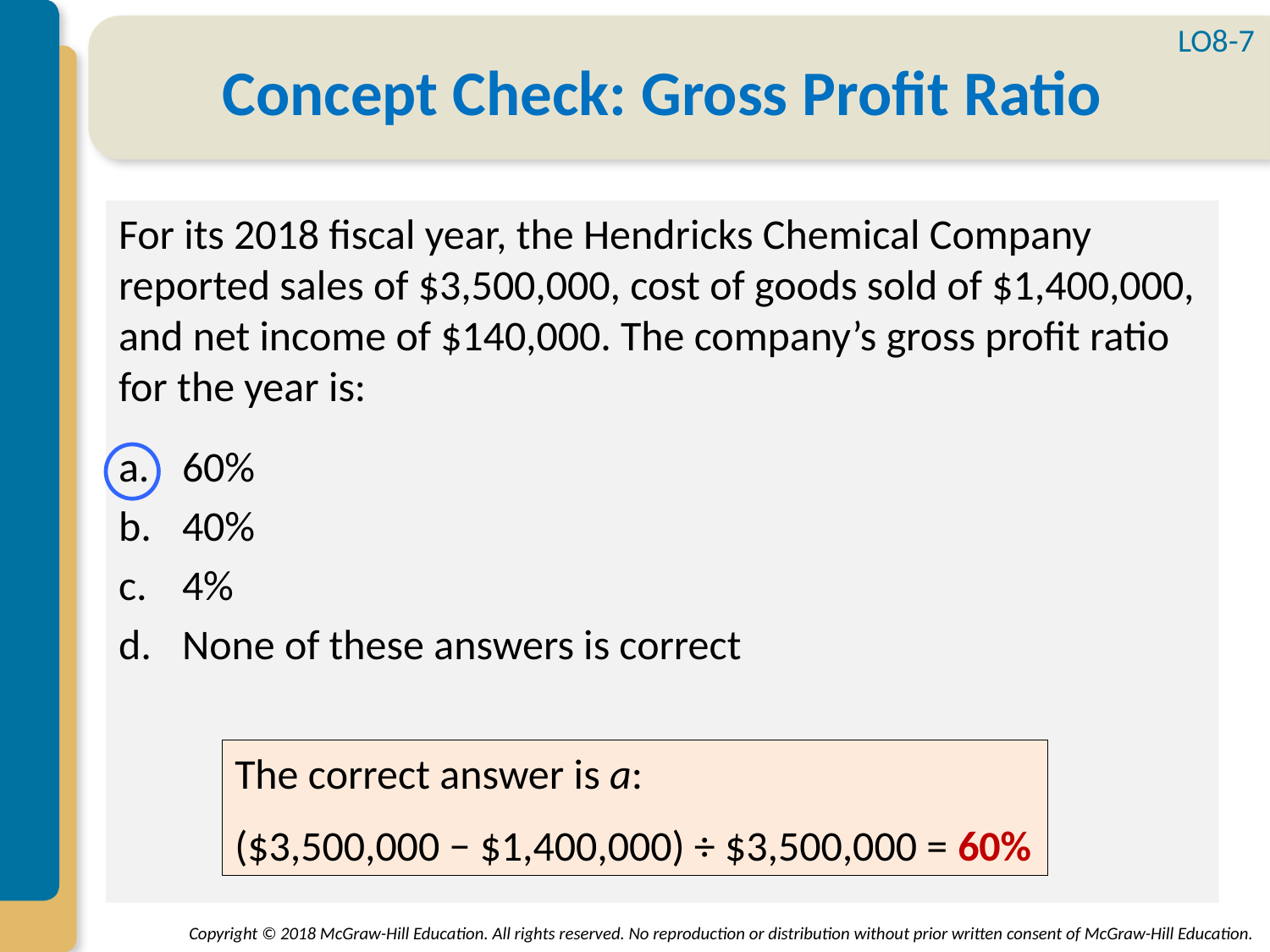

LO8-7
# Concept Check: Gross Profit Ratio
For its 2018 fiscal year, the Hendricks Chemical Company reported sales of $3,500,000, cost of goods sold of $1,400,000, and net income of $140,000. The company’s gross profit ratio for the year is:
60%
40%
4%
None of these answers is correct

The correct answer is a:
($3,500,000 − $1,400,000) ÷ $3,500,000 = 60%